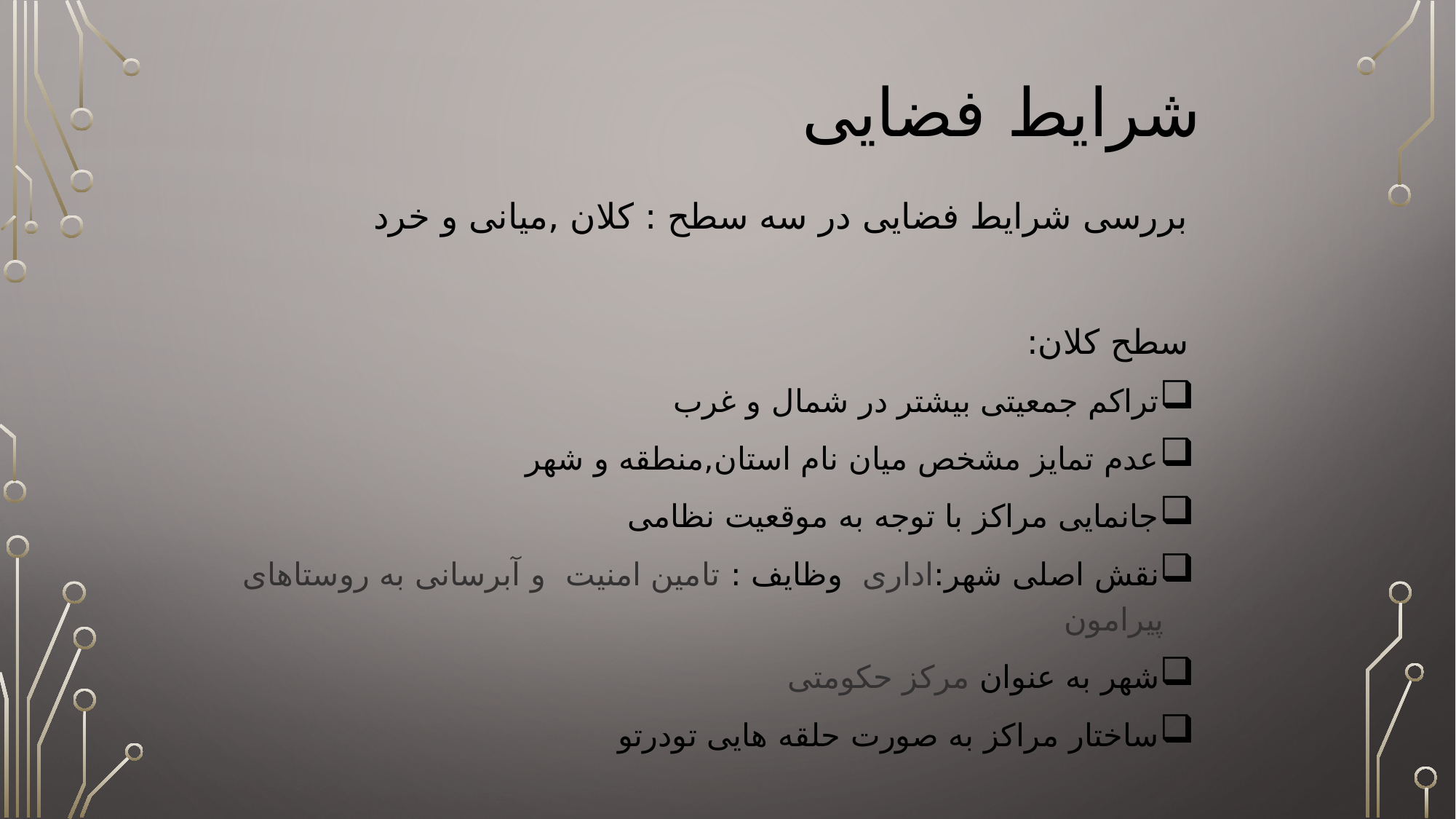

# شرایط فضایی
بررسی شرایط فضایی در سه سطح : کلان ,میانی و خرد

سطح کلان:
تراکم جمعیتی بیشتر در شمال و غرب
عدم تمایز مشخص میان نام استان,منطقه و شهر
جانمایی مراکز با توجه به موقعیت نظامی
نقش اصلی شهر:اداری  وظایف : تامین امنیت  و آبرسانی به روستاهای پیرامون
شهر به عنوان مرکز حکومتی
ساختار مراکز به صورت حلقه هایی تودرتو